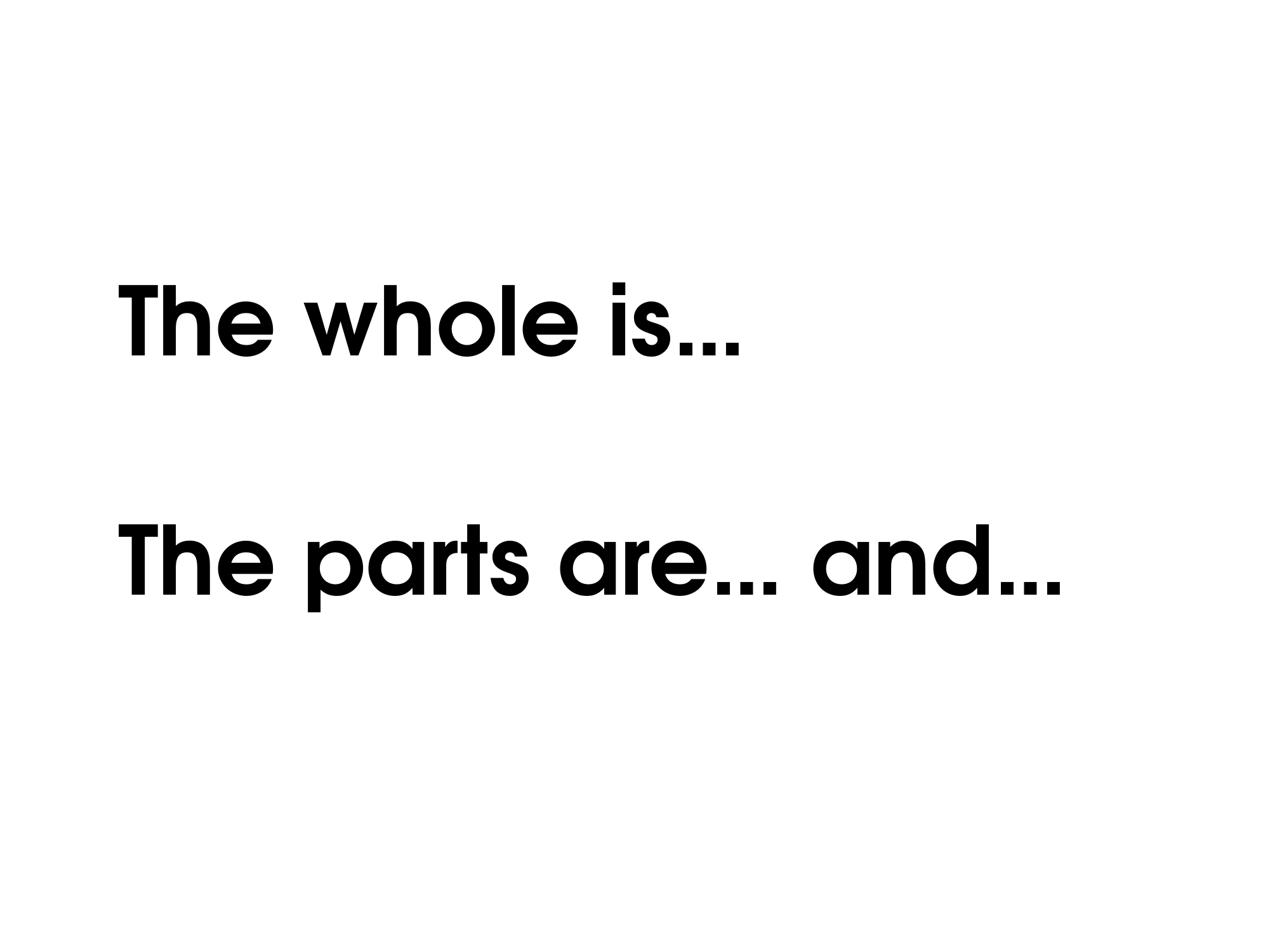

The whole is…
The parts are… and…